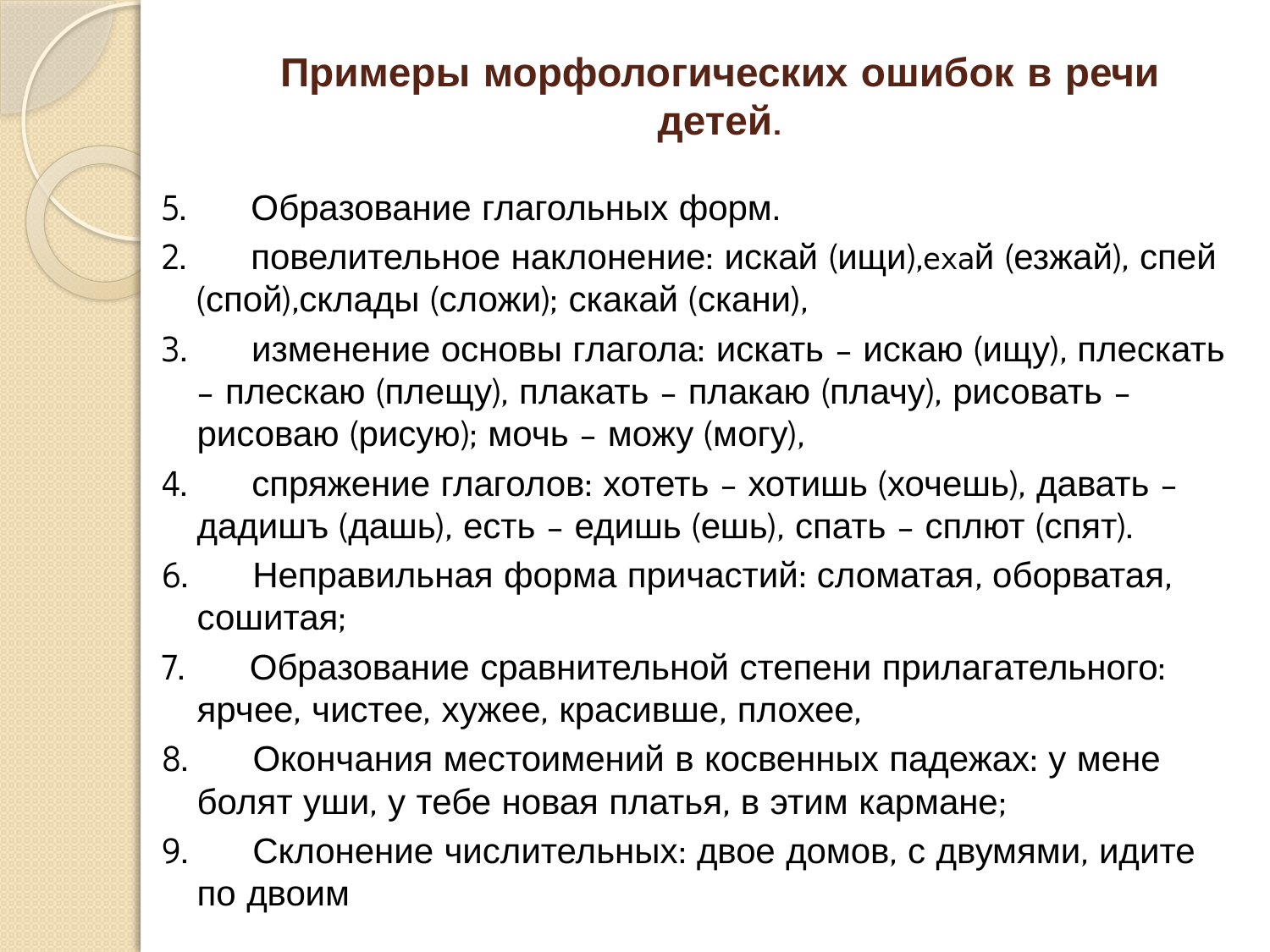

# Примеры морфологических ошибок в речи детей.
5.      Образование глагольных форм.
2.      повелительное наклонение: искай (ищи),exaй (езжай), спей (спой),склады (сложи); скакай (скани),
3.      изменение основы глагола: искать – искаю (ищу), плескать – плескаю (плещу), плакать – плакаю (плачу), рисовать – рисоваю (рисую); мочь – можу (могу),
4.      спряжение глаголов: хотеть – хотишь (хочешь), давать – дадишъ (дашь), есть – едишь (ешь), спать – сплют (спят).
6.      Неправильная форма причастий: сломатая, оборватая, сошитая;
7.      Образование сравнительной степени прилагательного: ярчее, чистее, хужее, красивше, плохее,
8.      Окончания местоимений в косвенных падежах: у мене болят уши, у тебе новая платья, в этим кармане;
9.      Склонение числительных: двое домов, с двумями, идите по двоим